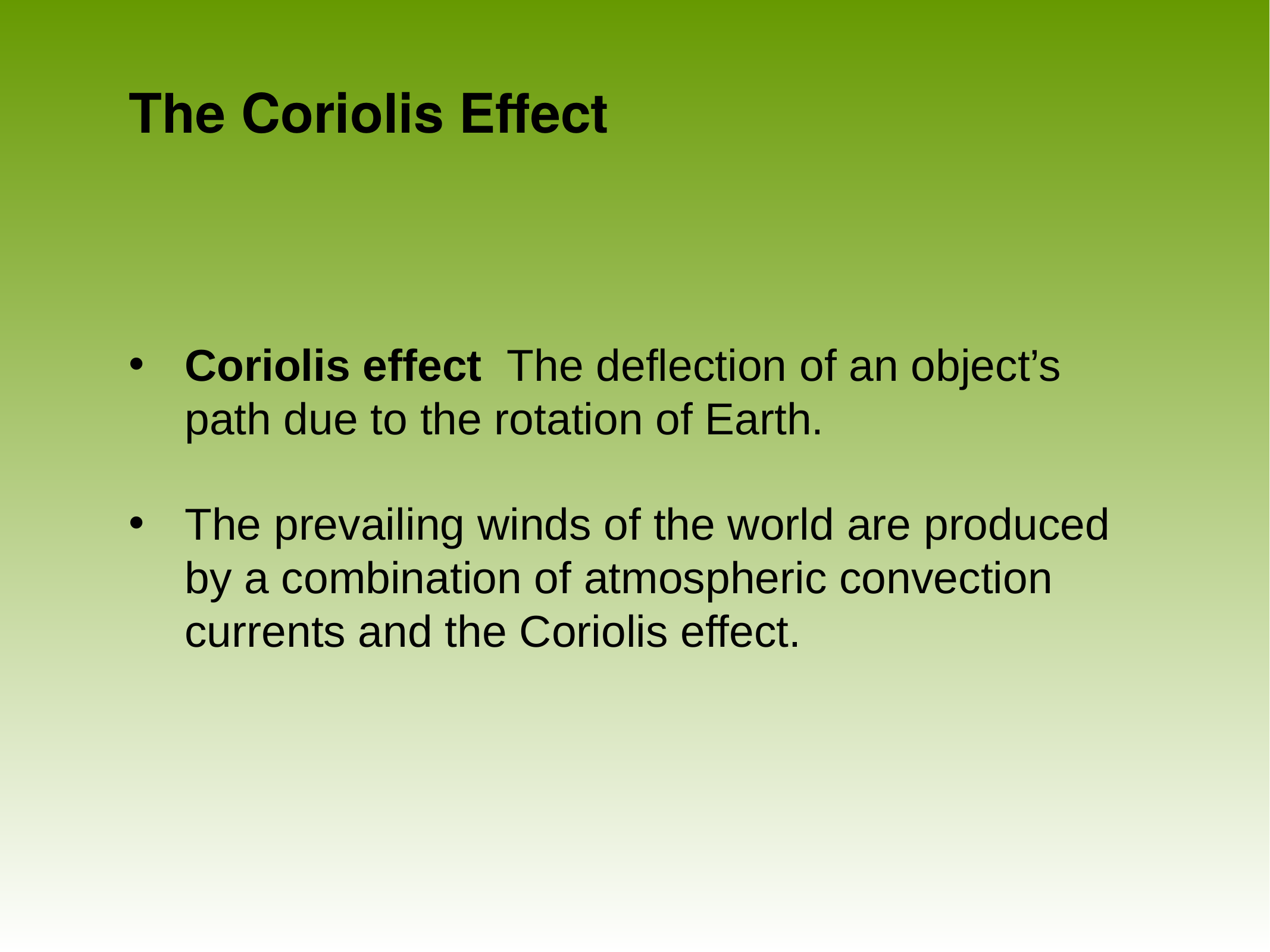

# The Coriolis Effect
Coriolis effect  The deflection of an object’s path due to the rotation of Earth.
The prevailing winds of the world are produced by a combination of atmospheric convection currents and the Coriolis effect.